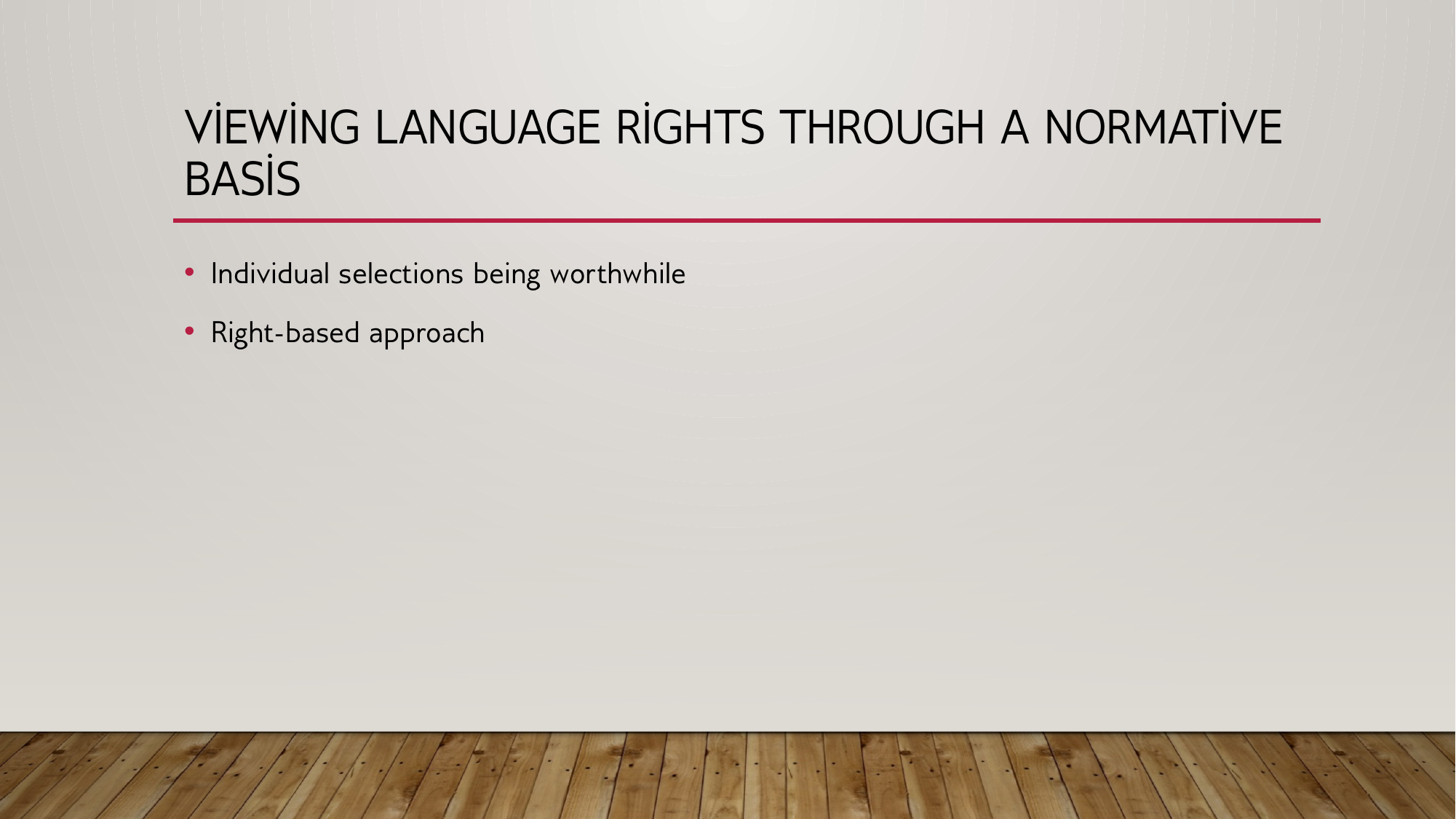

# Viewing language rights through a normative basis
Individual selections being worthwhile
Right-based approach